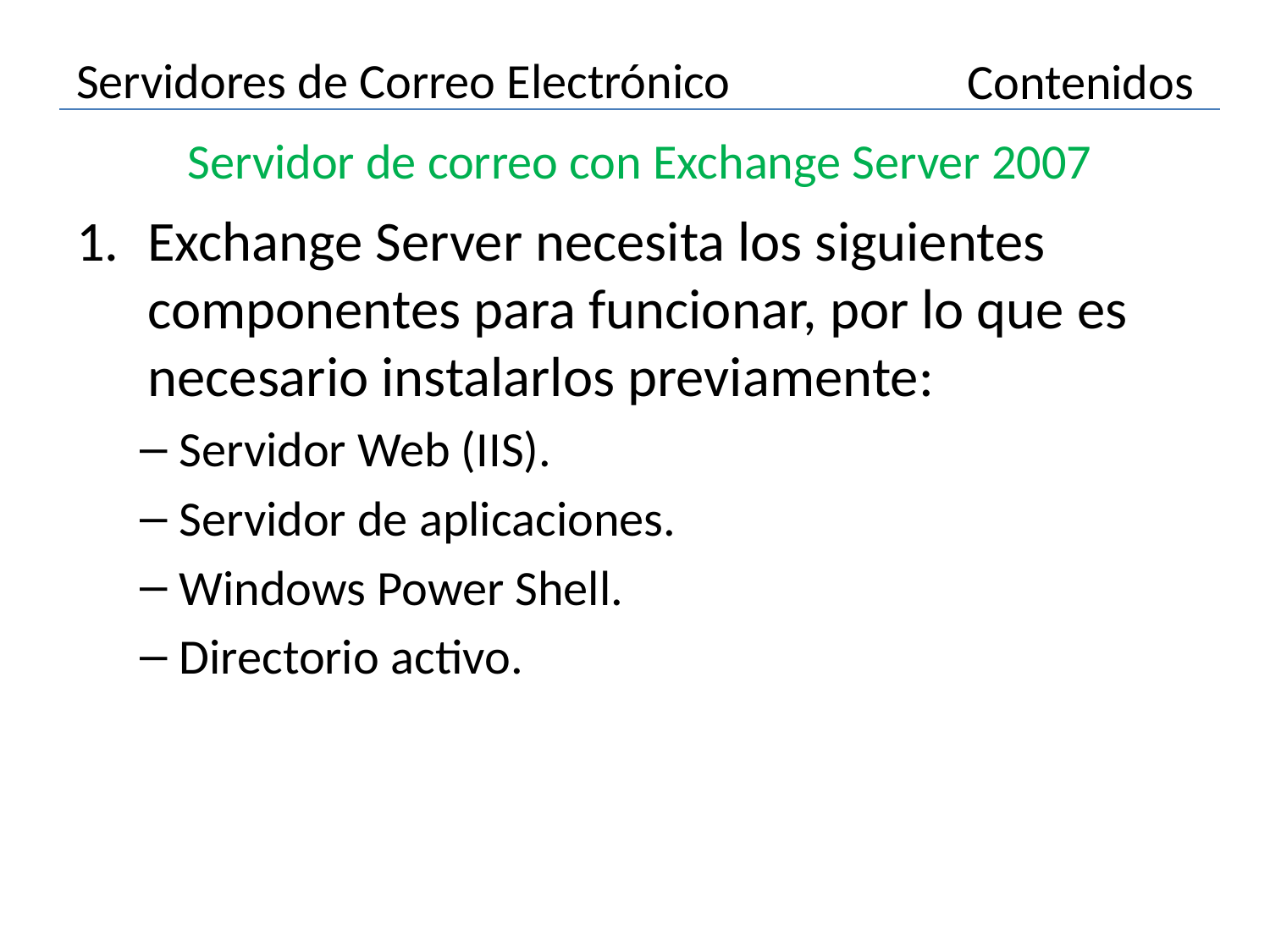

# Servidores de Correo Electrónico
Contenidos
Servidor de correo con Exchange Server 2007
Exchange Server necesita los siguientes componentes para funcionar, por lo que es necesario instalarlos previamente:
Servidor Web (IIS).
Servidor de aplicaciones.
Windows Power Shell.
Directorio activo.